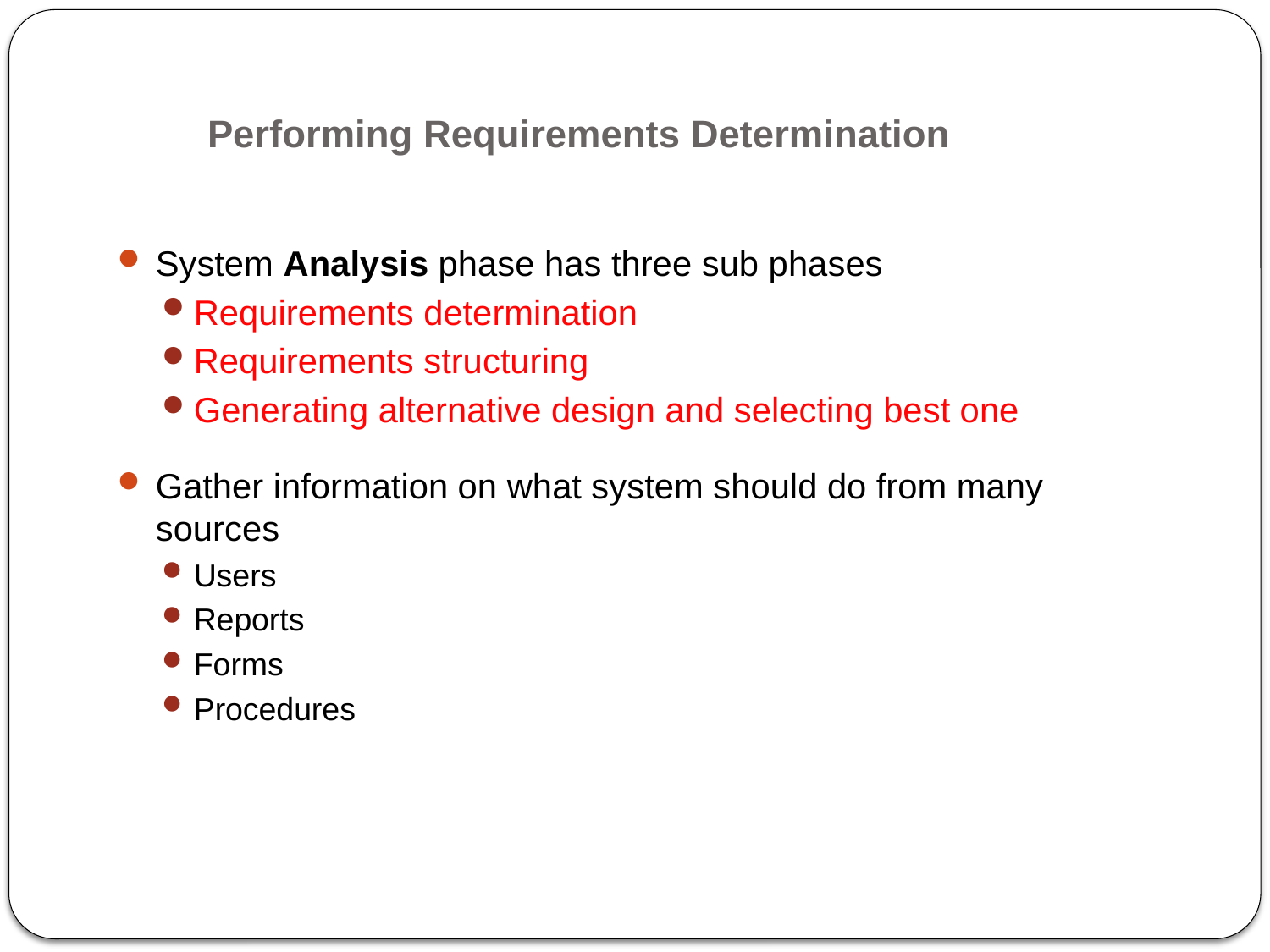

# Performing Requirements Determination
System Analysis phase has three sub phases
Requirements determination
Requirements structuring
Generating alternative design and selecting best one

Gather information on what system should do from many sources
Users
Reports
Forms
Procedures